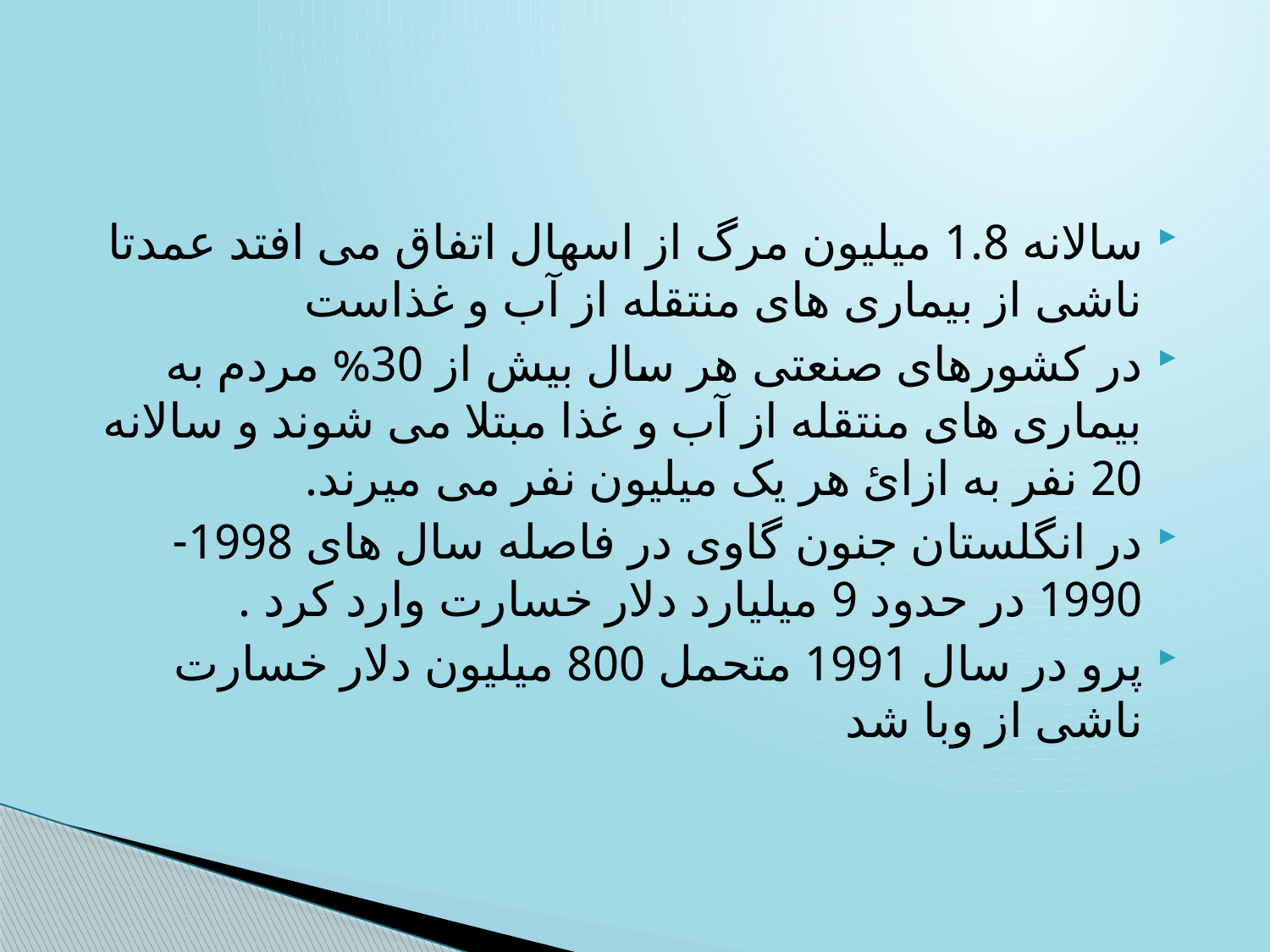

#
سالانه 1.8 میلیون مرگ از اسهال اتفاق می افتد عمدتا ناشی از بیماری های منتقله از آب و غذاست
در کشورهای صنعتی هر سال بیش از 30% مردم به بیماری های منتقله از آب و غذا مبتلا می شوند و سالانه 20 نفر به ازائ هر یک میلیون نفر می میرند.
در انگلستان جنون گاوی در فاصله سال های 1998-1990 در حدود 9 میلیارد دلار خسارت وارد کرد .
پرو در سال 1991 متحمل 800 میلیون دلار خسارت ناشی از وبا شد